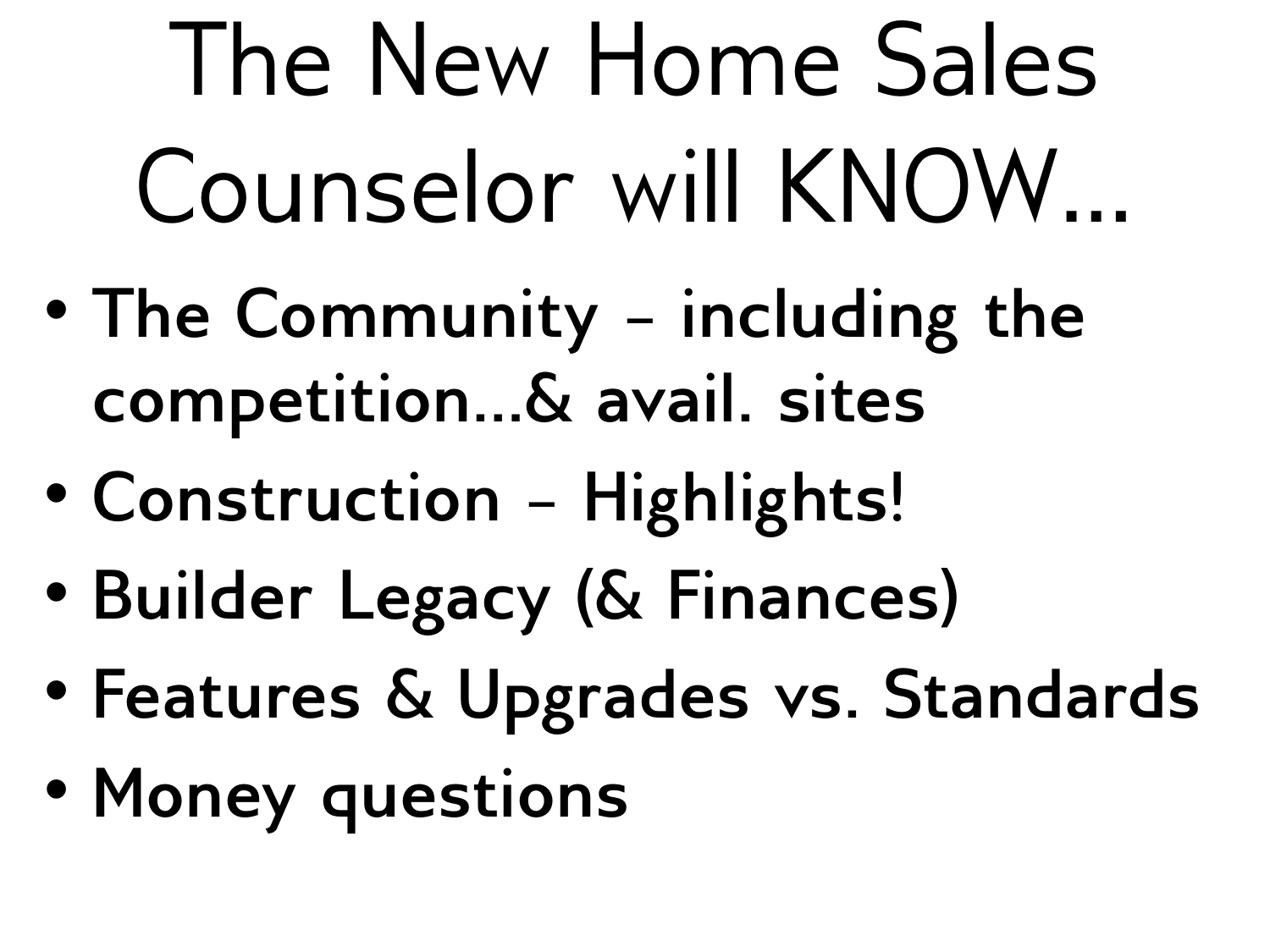

# The New Home Sales Counselor will KNOW…
The Community – including the competition…& avail. sites
Construction – Highlights!
Builder Legacy (& Finances)
Features & Upgrades vs. Standards
Money questions